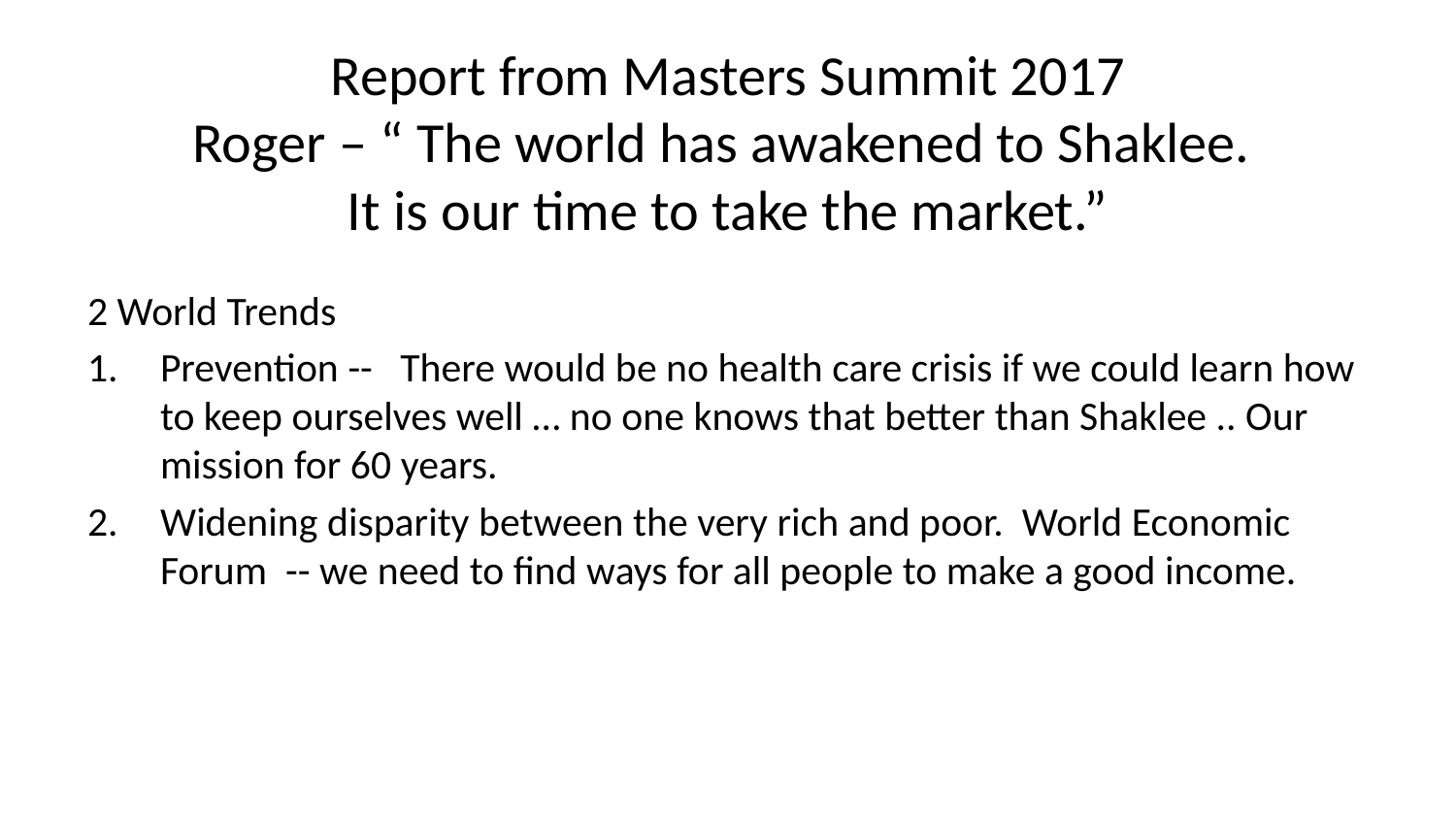

# Report from Masters Summit 2017 Roger – “ The world has awakened to Shaklee. It is our time to take the market.”
2 World Trends
Prevention --   There would be no health care crisis if we could learn how to keep ourselves well … no one knows that better than Shaklee .. Our 	mission for 60 years.
Widening disparity between the very rich and poor.  World Economic Forum  -- we need to find ways for all people to make a good income.